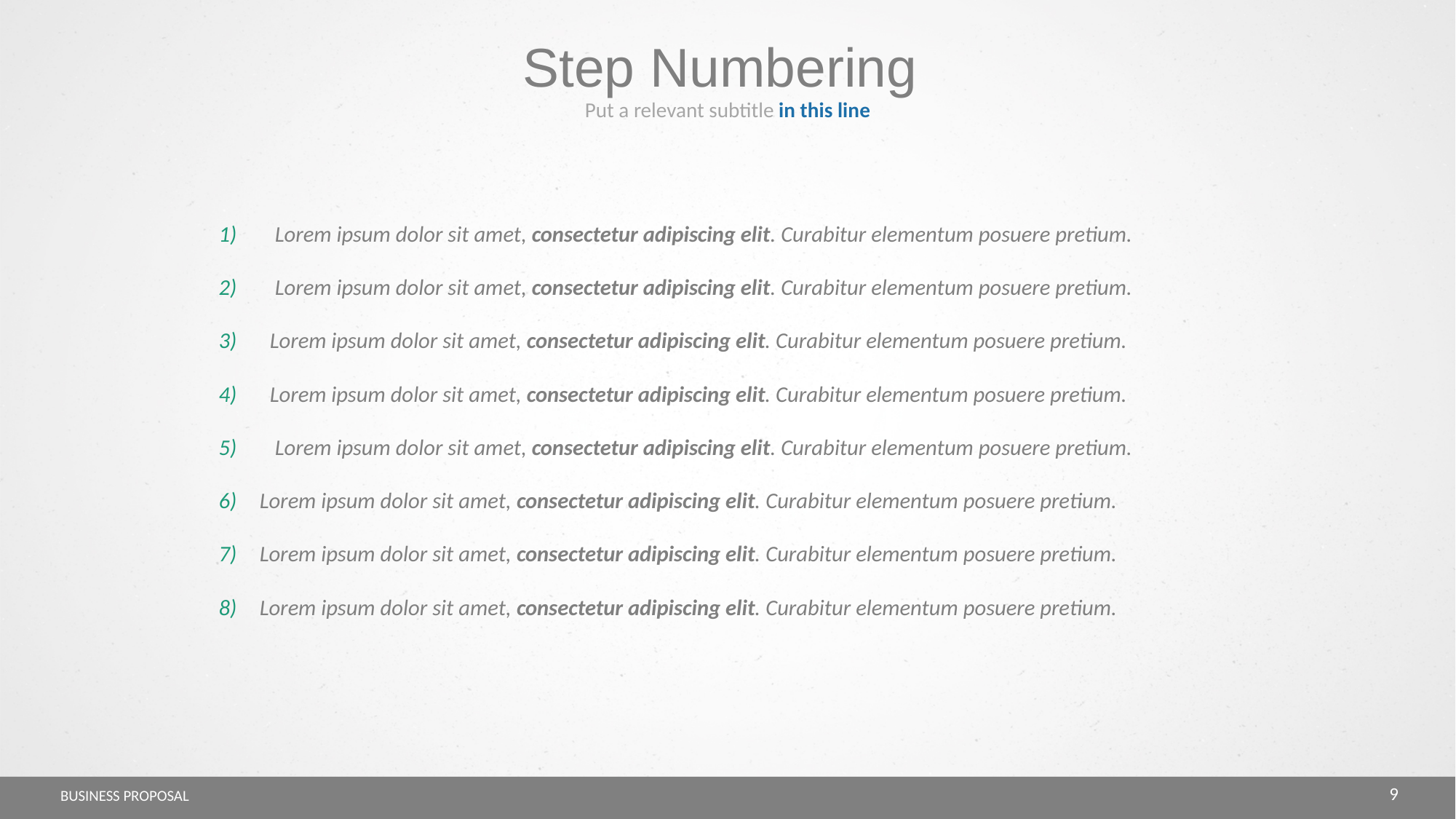

Step Numbering
Put a relevant subtitle in this line
   Lorem ipsum dolor sit amet, consectetur adipiscing elit. Curabitur elementum posuere pretium.

   Lorem ipsum dolor sit amet, consectetur adipiscing elit. Curabitur elementum posuere pretium.

  Lorem ipsum dolor sit amet, consectetur adipiscing elit. Curabitur elementum posuere pretium.

  Lorem ipsum dolor sit amet, consectetur adipiscing elit. Curabitur elementum posuere pretium.

   Lorem ipsum dolor sit amet, consectetur adipiscing elit. Curabitur elementum posuere pretium.

Lorem ipsum dolor sit amet, consectetur adipiscing elit. Curabitur elementum posuere pretium.

Lorem ipsum dolor sit amet, consectetur adipiscing elit. Curabitur elementum posuere pretium.

Lorem ipsum dolor sit amet, consectetur adipiscing elit. Curabitur elementum posuere pretium.

9
BUSINESS PROPOSAL